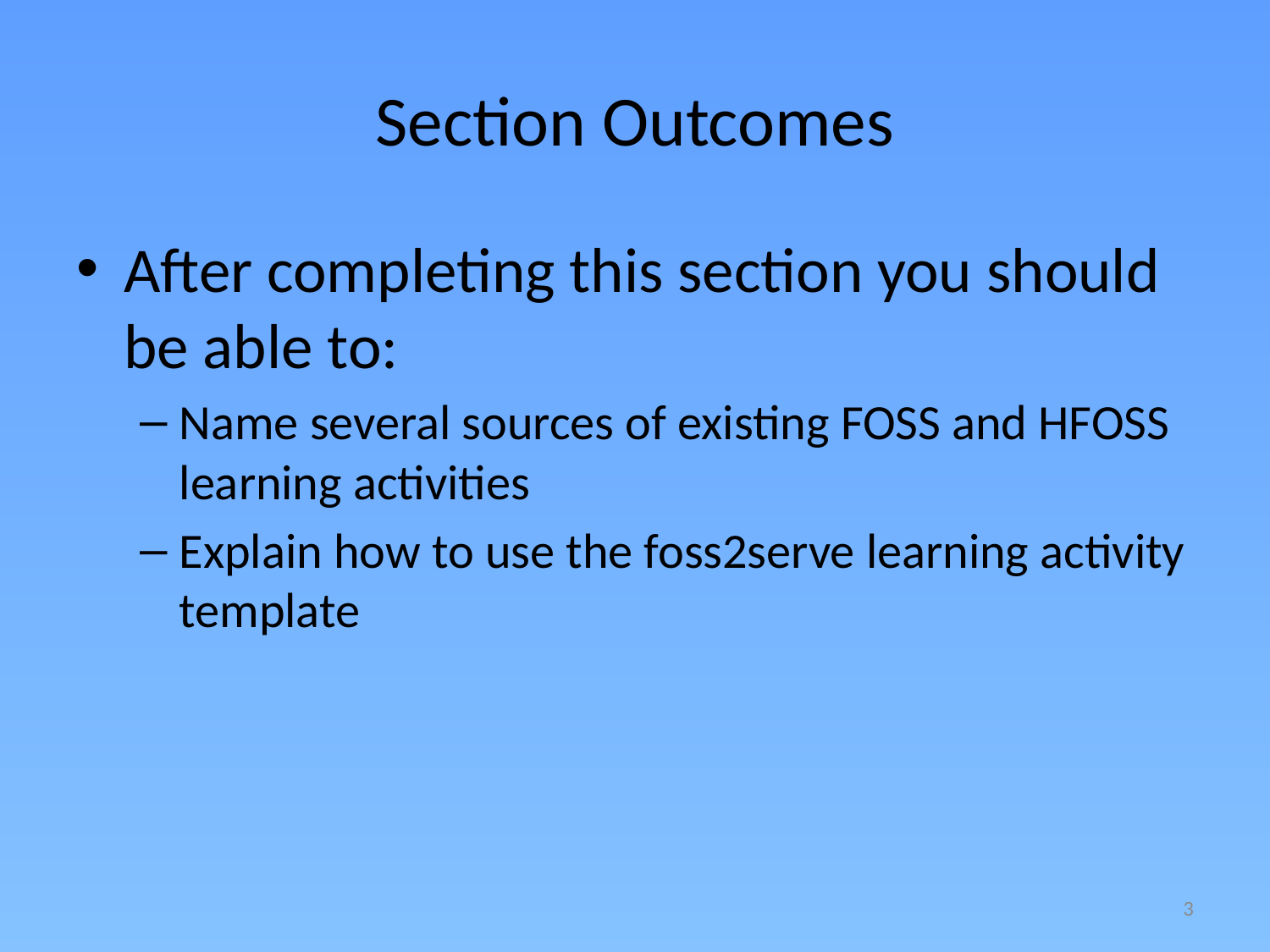

# Section Outcomes
After completing this section you should be able to:
Name several sources of existing FOSS and HFOSS learning activities
Explain how to use the foss2serve learning activity template
3